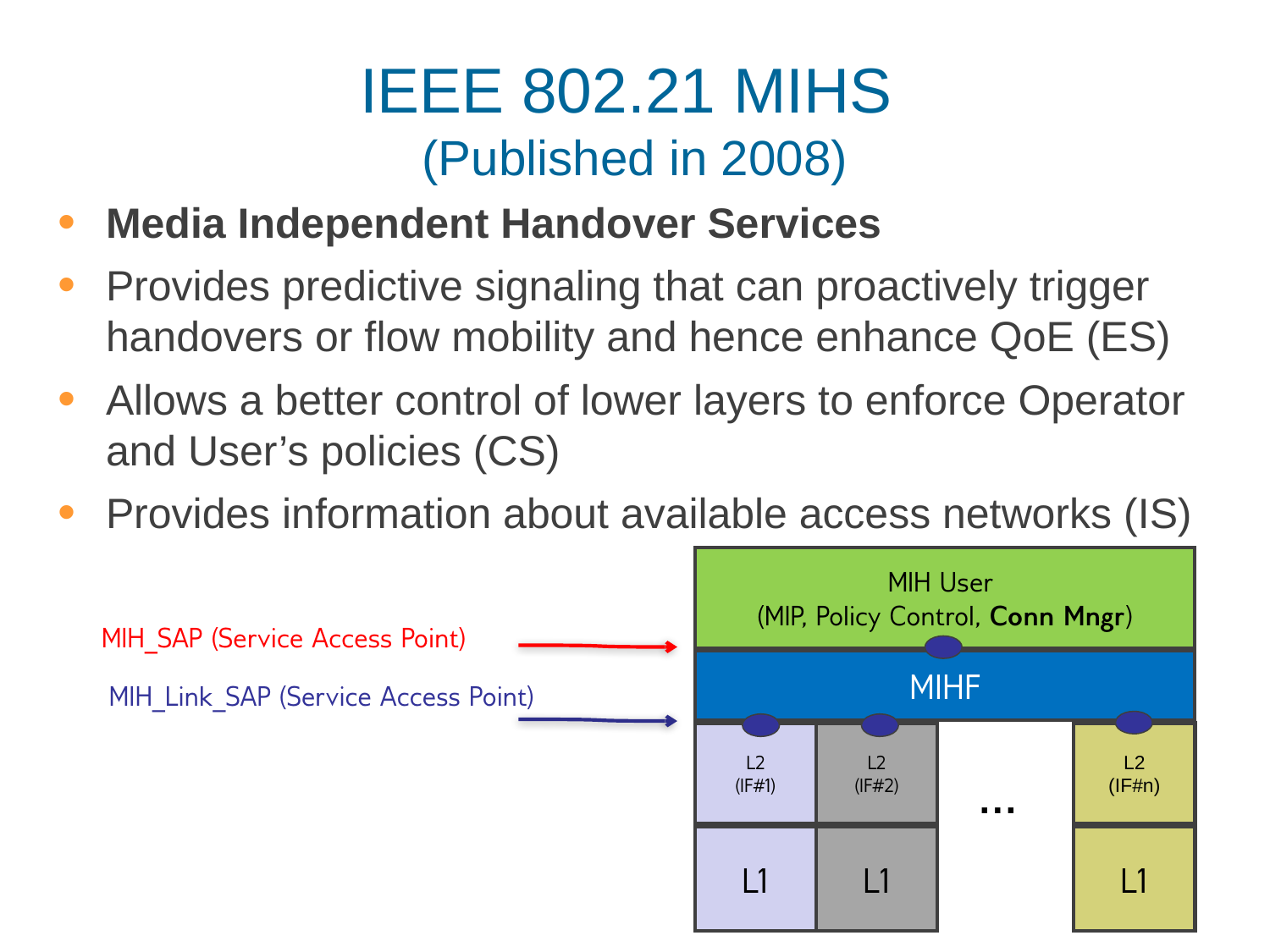

# IEEE 802.21 MIHS (Published in 2008)
Media Independent Handover Services
Provides predictive signaling that can proactively trigger handovers or flow mobility and hence enhance QoE (ES)
Allows a better control of lower layers to enforce Operator and User’s policies (CS)
Provides information about available access networks (IS)
MIH User
(MIP, Policy Control, Conn Mngr)
MIH_SAP (Service Access Point)

MIHF
MIH_Link_SAP (Service Access Point)

L2
(IF#1)
L2
(IF#2)
L2
(IF#n)
…
L1
L1
L1